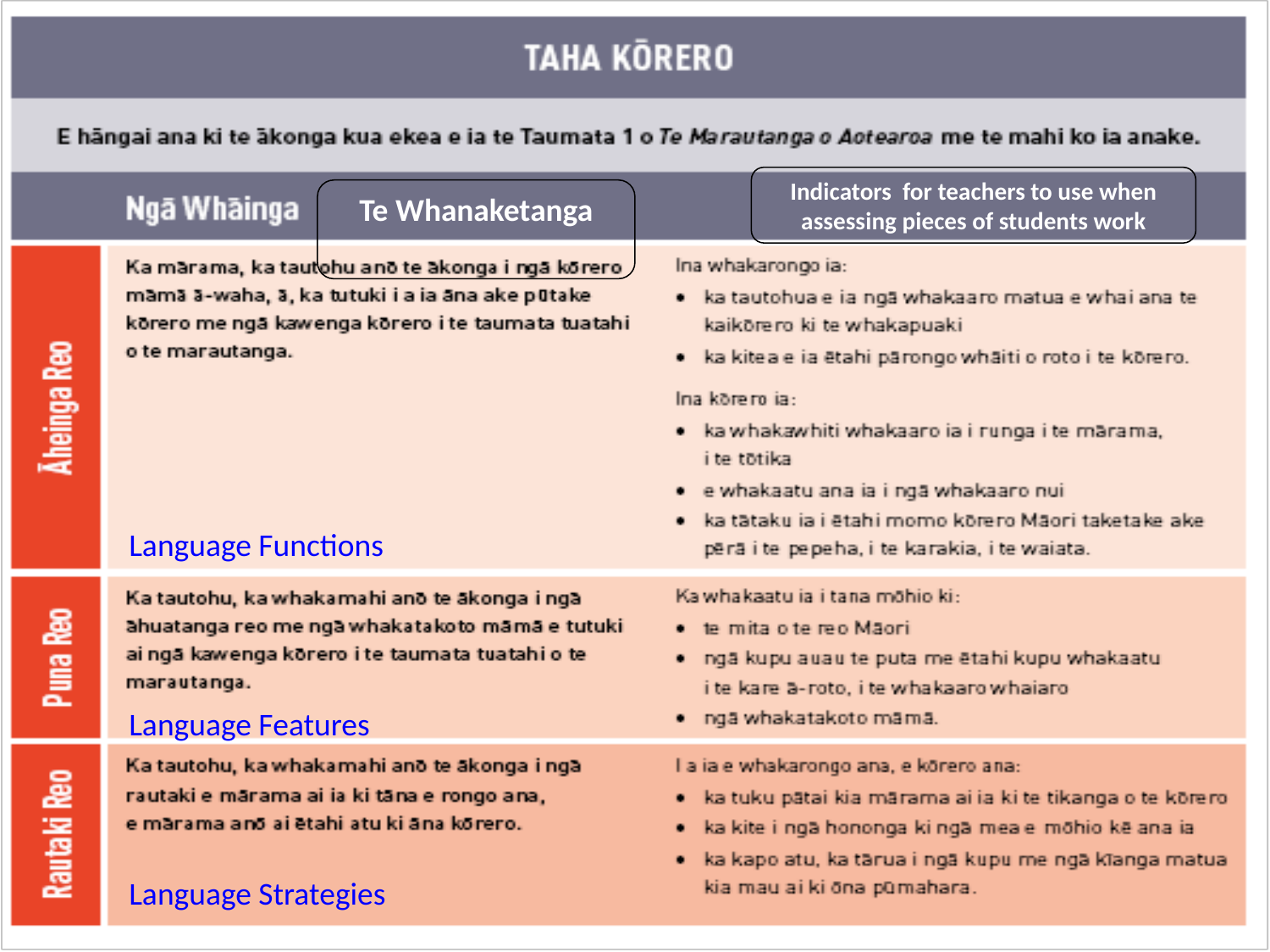

Indicators  for teachers to use when assessing pieces of students work
Te Whanaketanga

Language Functions
Language Features
Language Strategies